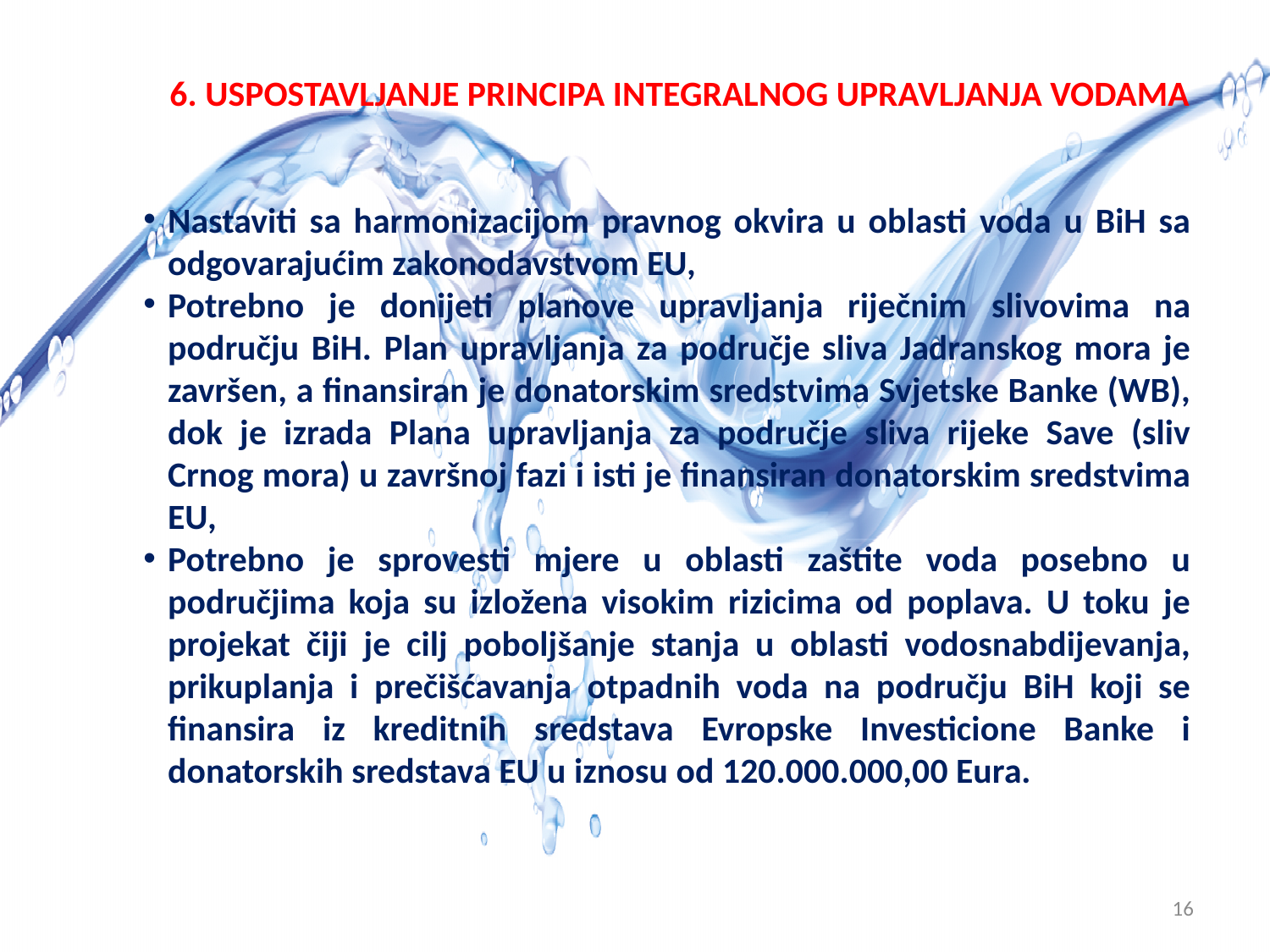

6. USPOSTAVLJANJE PRINCIPA INTEGRALNOG UPRAVLJANJA VODAMA

Nastaviti sa harmonizacijom pravnog okvira u oblasti voda u BiH sa odgovarajućim zakonodavstvom EU,
Potrebno je donijeti planove upravljanja riječnim slivovima na području BiH. Plan upravljanja za područje sliva Jadranskog mora je završen, a finansiran je donatorskim sredstvima Svjetske Banke (WB), dok je izrada Plana upravljanja za područje sliva rijeke Save (sliv Crnog mora) u završnoj fazi i isti je finansiran donatorskim sredstvima EU,
Potrebno je sprovesti mjere u oblasti zaštite voda posebno u područjima koja su izložena visokim rizicima od poplava. U toku je projekat čiji je cilj poboljšanje stanja u oblasti vodosnabdijevanja, prikuplanja i prečišćavanja otpadnih voda na području BiH koji se finansira iz kreditnih sredstava Evropske Investicione Banke i donatorskih sredstava EU u iznosu od 120.000.000,00 Eura.
16